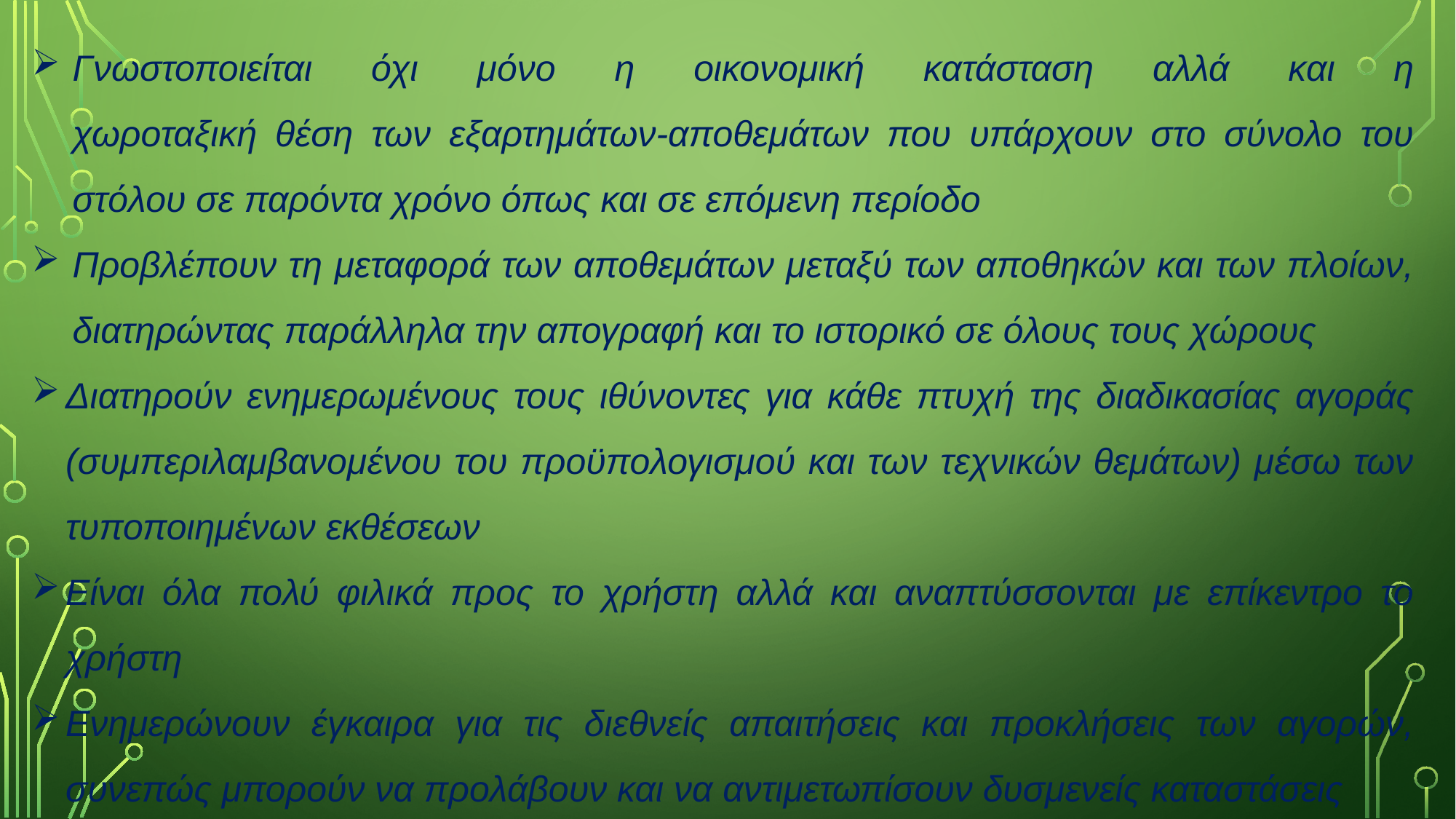

Γνωστοποιείται όχι μόνο η οικονομική κατάσταση αλλά και η
χωροταξική θέση των εξαρτημάτων-αποθεμάτων που υπάρχουν στο σύνολο του στόλου σε παρόντα χρόνο όπως και σε επόμενη περίοδο
Προβλέπουν τη μεταφορά των αποθεμάτων μεταξύ των αποθηκών και των πλοίων, διατηρώντας παράλληλα την απογραφή και το ιστορικό σε όλους τους χώρους
Διατηρούν ενημερωμένους τους ιθύνοντες για κάθε πτυχή της διαδικασίας αγοράς (συμπεριλαμβανομένου του προϋπολογισμού και των τεχνικών θεμάτων) μέσω των τυποποιημένων εκθέσεων
Είναι όλα πολύ φιλικά προς το χρήστη αλλά και αναπτύσσονται με επίκεντρο το χρήστη
Ενημερώνουν έγκαιρα για τις διεθνείς απαιτήσεις και προκλήσεις των αγορών, συνεπώς μπορούν να προλάβουν και να αντιμετωπίσουν δυσμενείς καταστάσεις